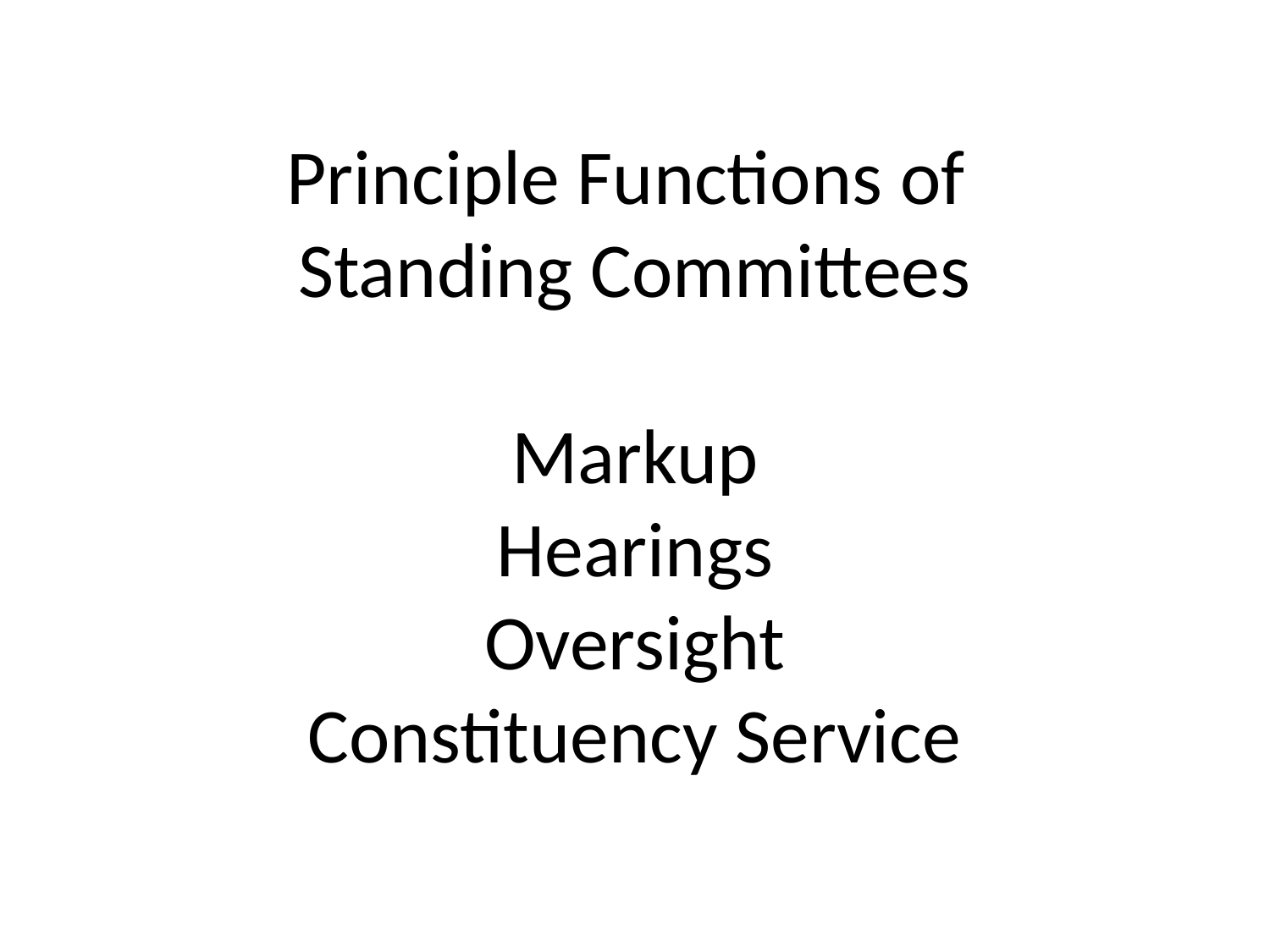

# Principle Functions of Standing Committees Markup Hearings Oversight Constituency Service